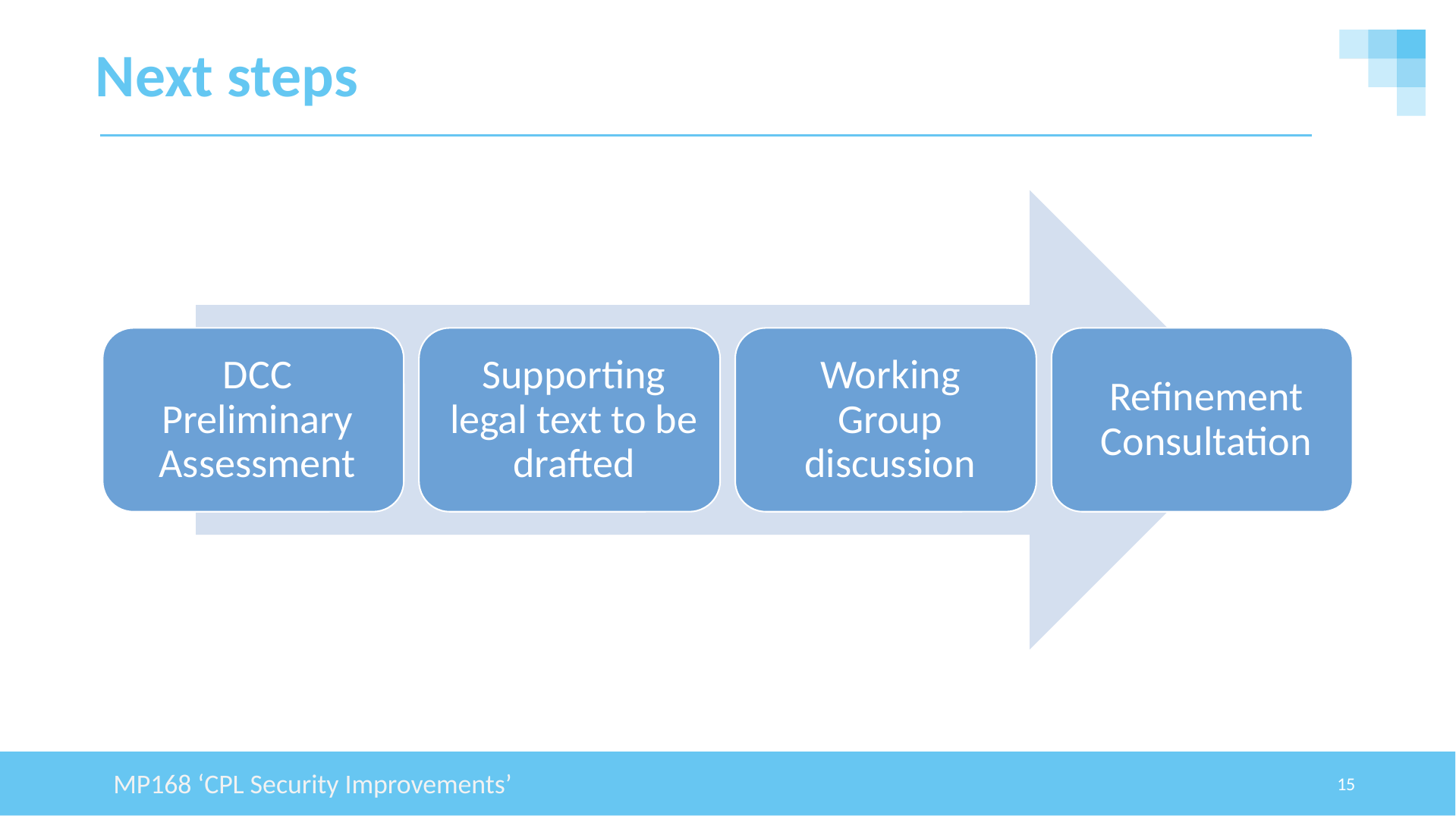

# Next steps
DCC Preliminary Assessment
Supporting legal text to be drafted
Working Group discussion
Refinement Consultation
MP168 ‘CPL Security Improvements’
15